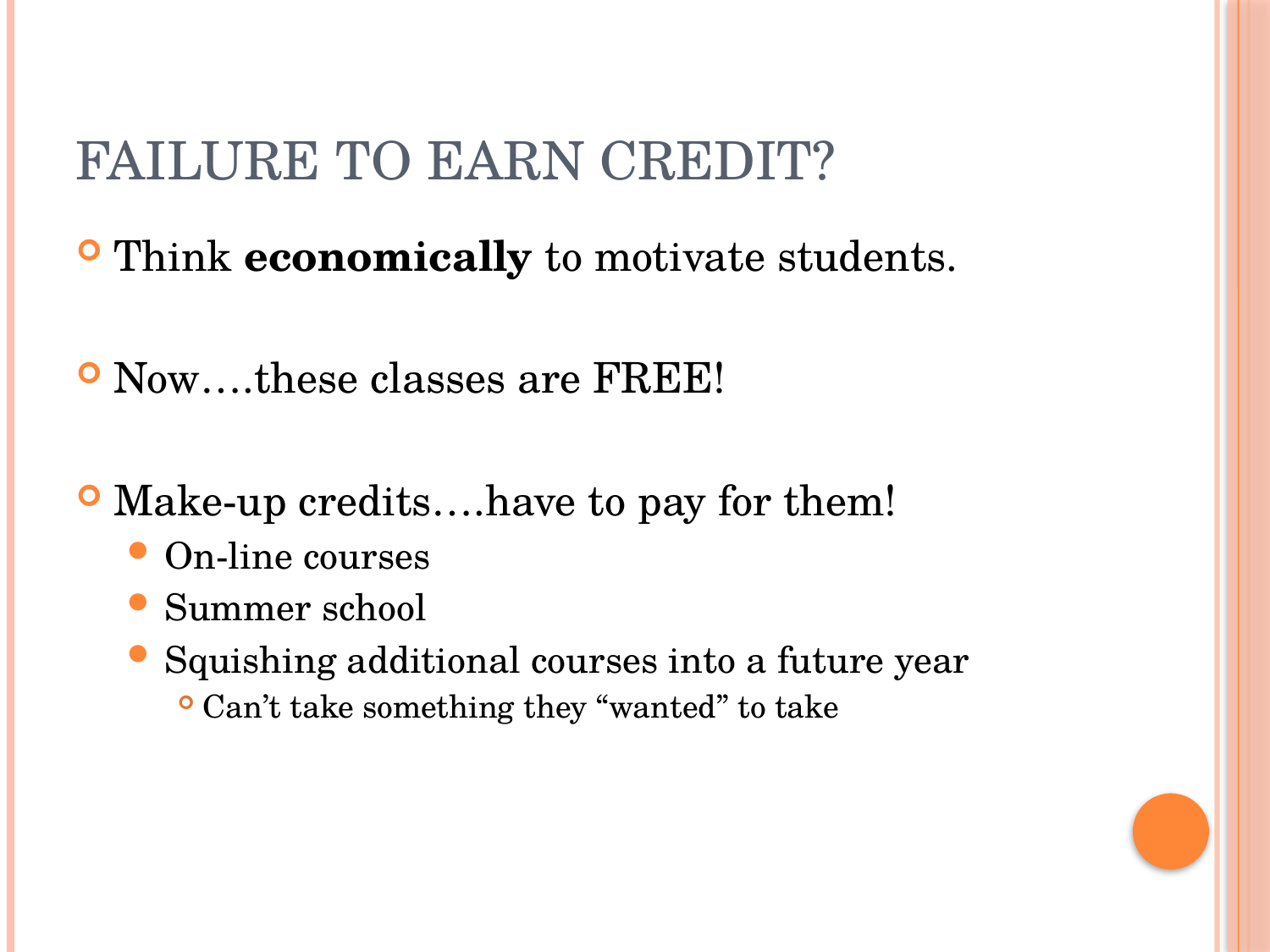

# Failure to Earn Credit?
Think economically to motivate students.

Now….these classes are FREE!

Make-up credits….have to pay for them!
On-line courses
Summer school
Squishing additional courses into a future year
Can’t take something they “wanted” to take